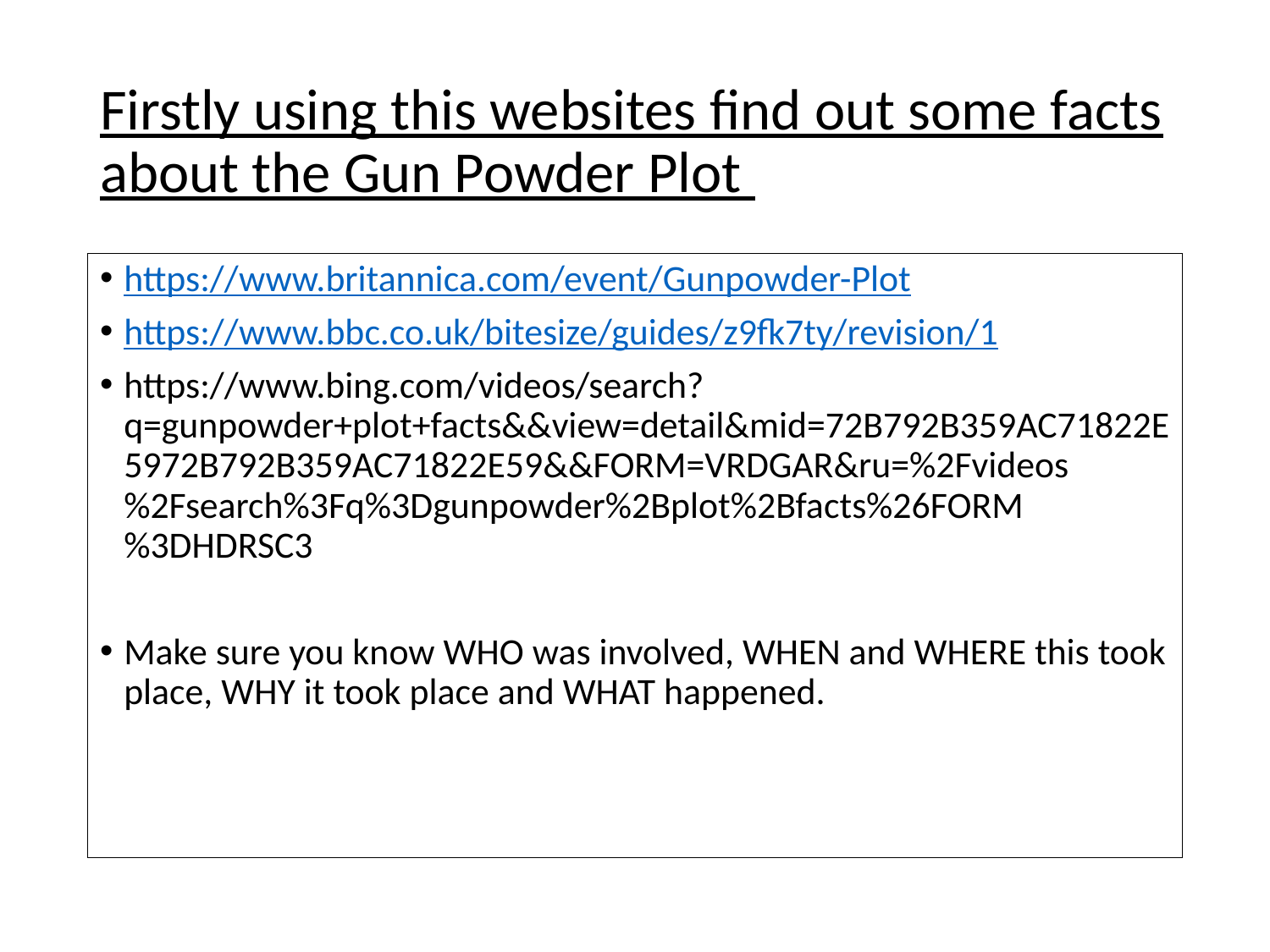

# Firstly using this websites find out some facts about the Gun Powder Plot
https://www.britannica.com/event/Gunpowder-Plot
https://www.bbc.co.uk/bitesize/guides/z9fk7ty/revision/1
https://www.bing.com/videos/search?q=gunpowder+plot+facts&&view=detail&mid=72B792B359AC71822E5972B792B359AC71822E59&&FORM=VRDGAR&ru=%2Fvideos%2Fsearch%3Fq%3Dgunpowder%2Bplot%2Bfacts%26FORM%3DHDRSC3

Make sure you know WHO was involved, WHEN and WHERE this took place, WHY it took place and WHAT happened.